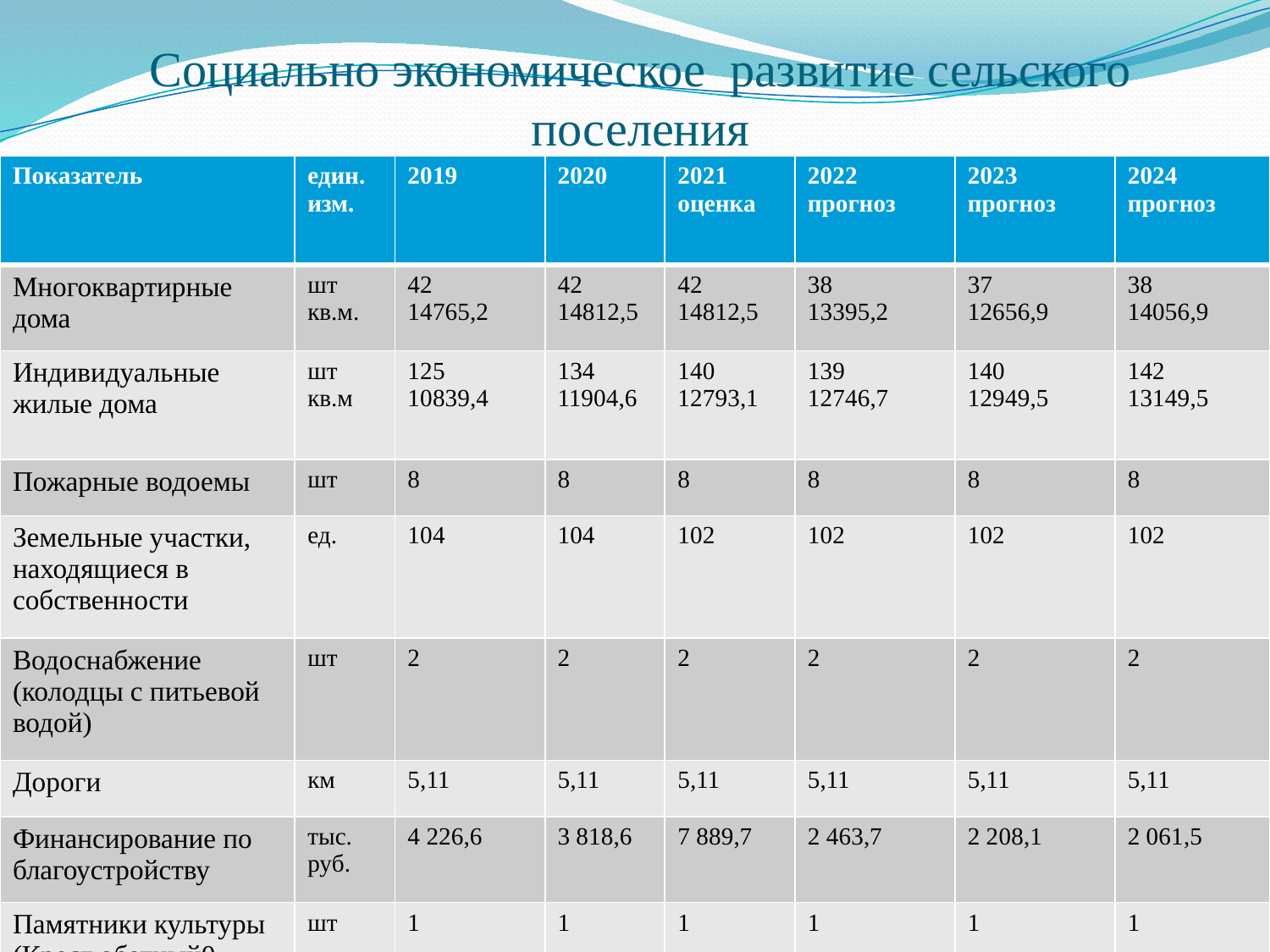

# Социально экономическое  развитие сельского поселения

| Показатель | един. изм. | 2019 | 2020 | 2021 оценка | 2022 прогноз | 2023 прогноз | 2024 прогноз |
| --- | --- | --- | --- | --- | --- | --- | --- |
| Многоквартирные дома | шт кв.м. | 42 14765,2 | 42 14812,5 | 42 14812,5 | 38 13395,2 | 37 12656,9 | 38 14056,9 |
| Индивидуальные жилые дома | шт кв.м | 125 10839,4 | 134 11904,6 | 140 12793,1 | 139 12746,7 | 140 12949,5 | 142 13149,5 |
| Пожарные водоемы | шт | 8 | 8 | 8 | 8 | 8 | 8 |
| Земельные участки, находящиеся в собственности | ед. | 104 | 104 | 102 | 102 | 102 | 102 |
| Водоснабжение (колодцы с питьевой водой) | шт | 2 | 2 | 2 | 2 | 2 | 2 |
| Дороги | км | 5,11 | 5,11 | 5,11 | 5,11 | 5,11 | 5,11 |
| Финансирование по благоустройству | тыс. руб. | 4 226,6 | 3 818,6 | 7 889,7 | 2 463,7 | 2 208,1 | 2 061,5 |
| Памятники культуры (Крест обетный0 | шт | 1 | 1 | 1 | 1 | 1 | 1 |